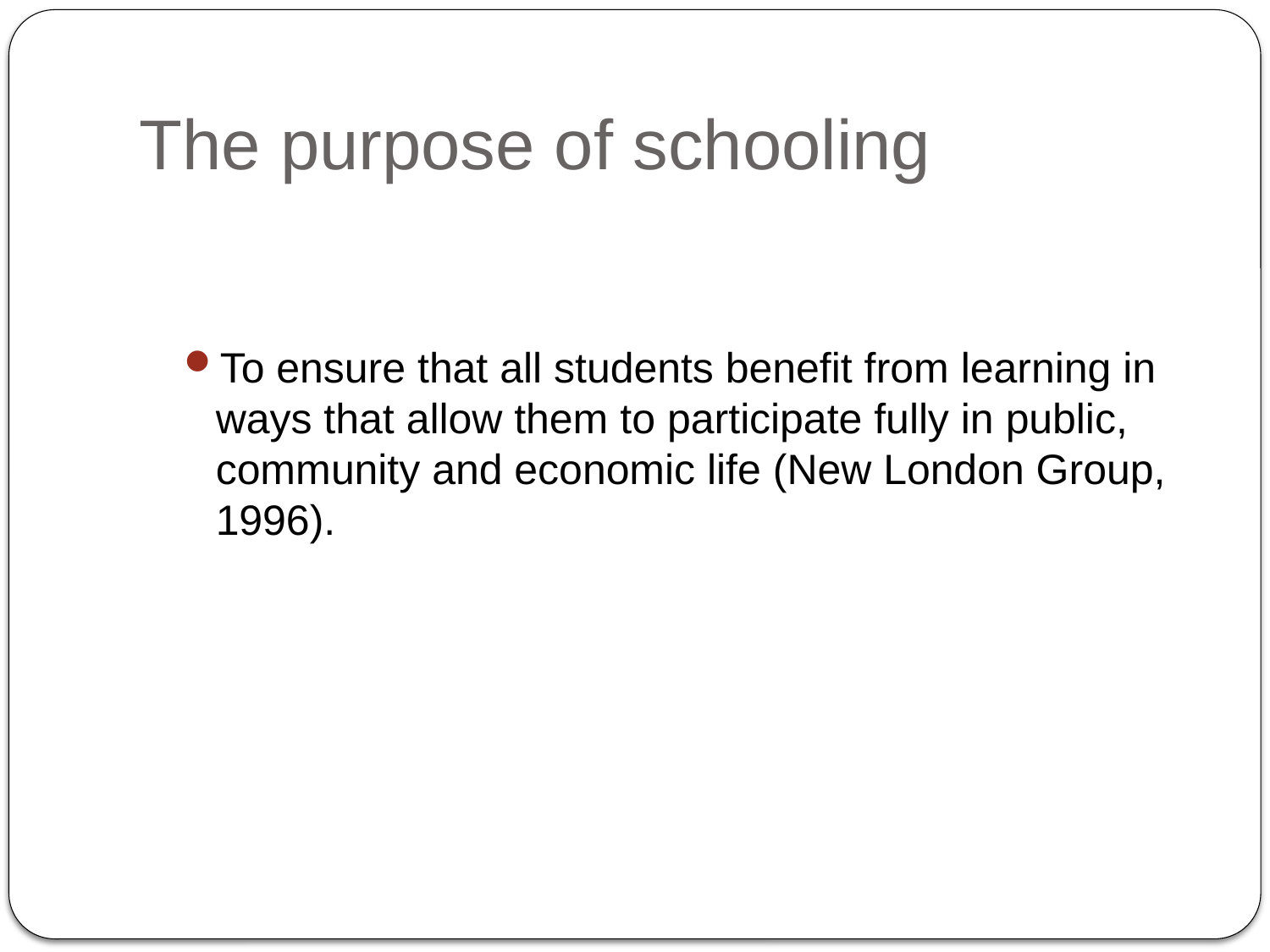

# The purpose of schooling

To ensure that all students benefit from learning in ways that allow them to participate fully in public, community and economic life (New London Group, 1996).